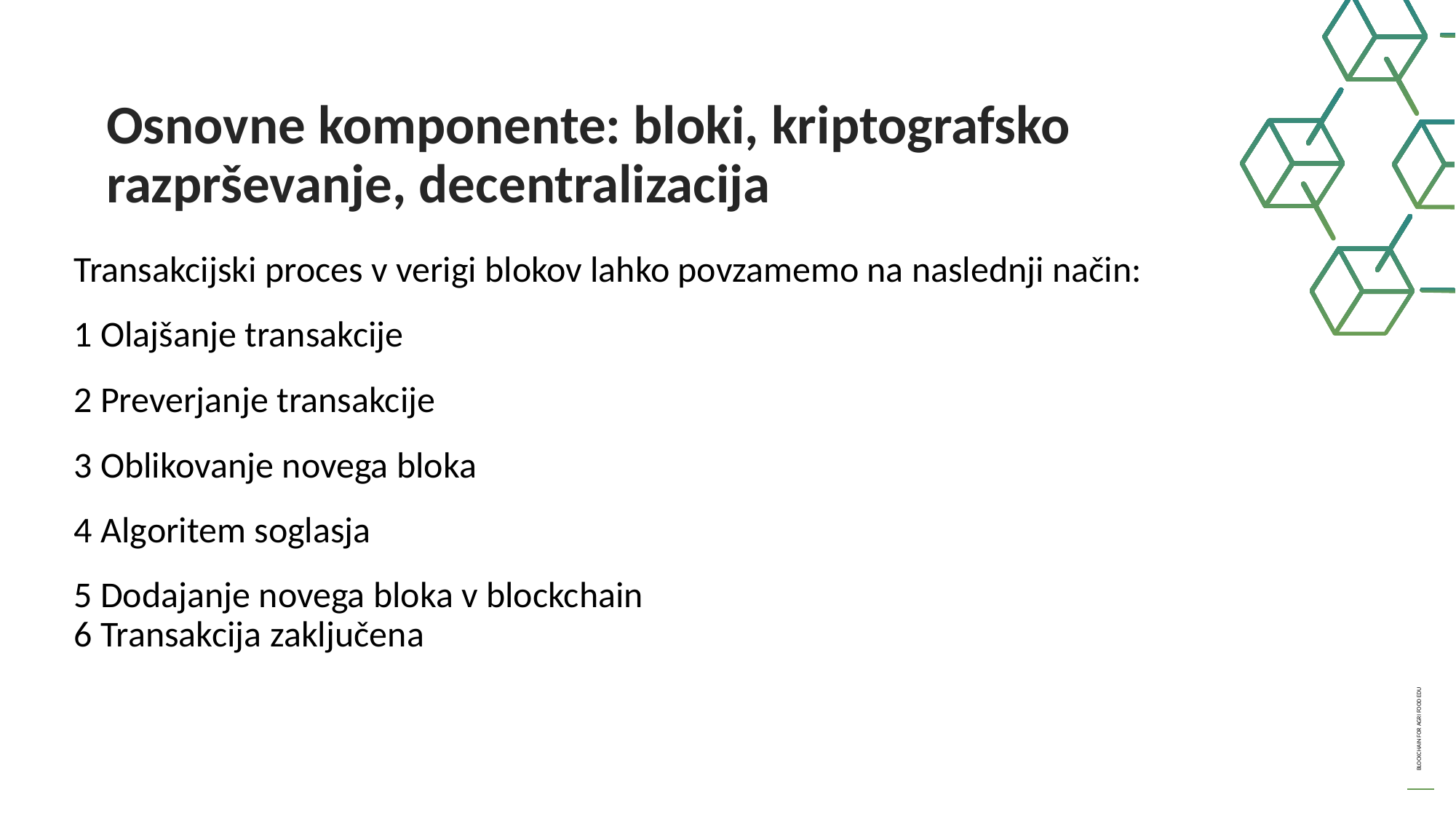

Osnovne komponente: bloki, kriptografsko razprševanje, decentralizacija
Transakcijski proces v verigi blokov lahko povzamemo na naslednji način:
1 Olajšanje transakcije
2 Preverjanje transakcije
3 Oblikovanje novega bloka
4 Algoritem soglasja
5 Dodajanje novega bloka v blockchain
6 Transakcija zaključena